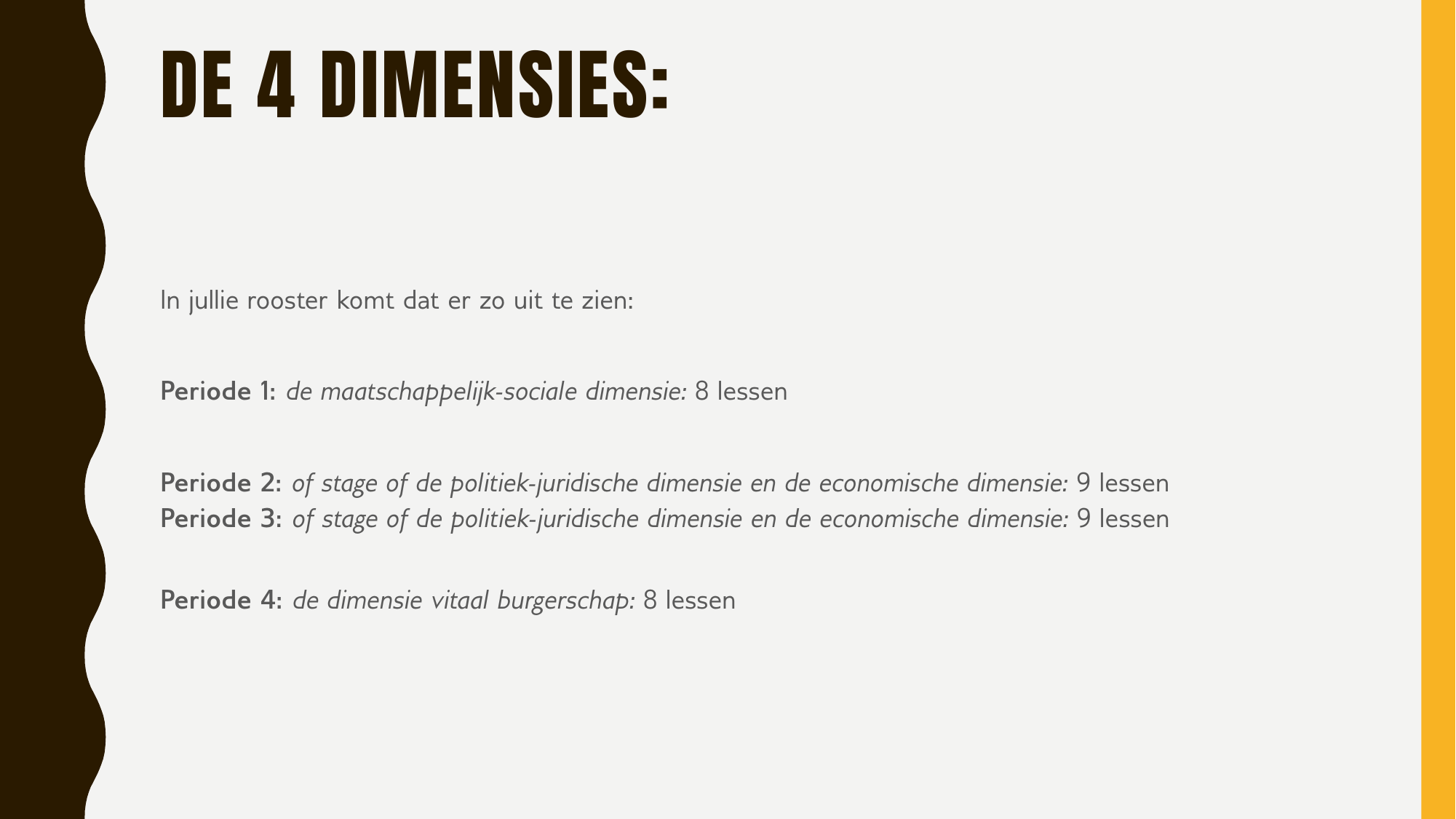

# De 4 dimensies:
In jullie rooster komt dat er zo uit te zien:

Periode 1: de maatschappelijk-sociale dimensie: 8 lessen

Periode 2: of stage of de politiek-juridische dimensie en de economische dimensie: 9 lessen
Periode 3: of stage of de politiek-juridische dimensie en de economische dimensie: 9 lessen
Periode 4: de dimensie vitaal burgerschap: 8 lessen